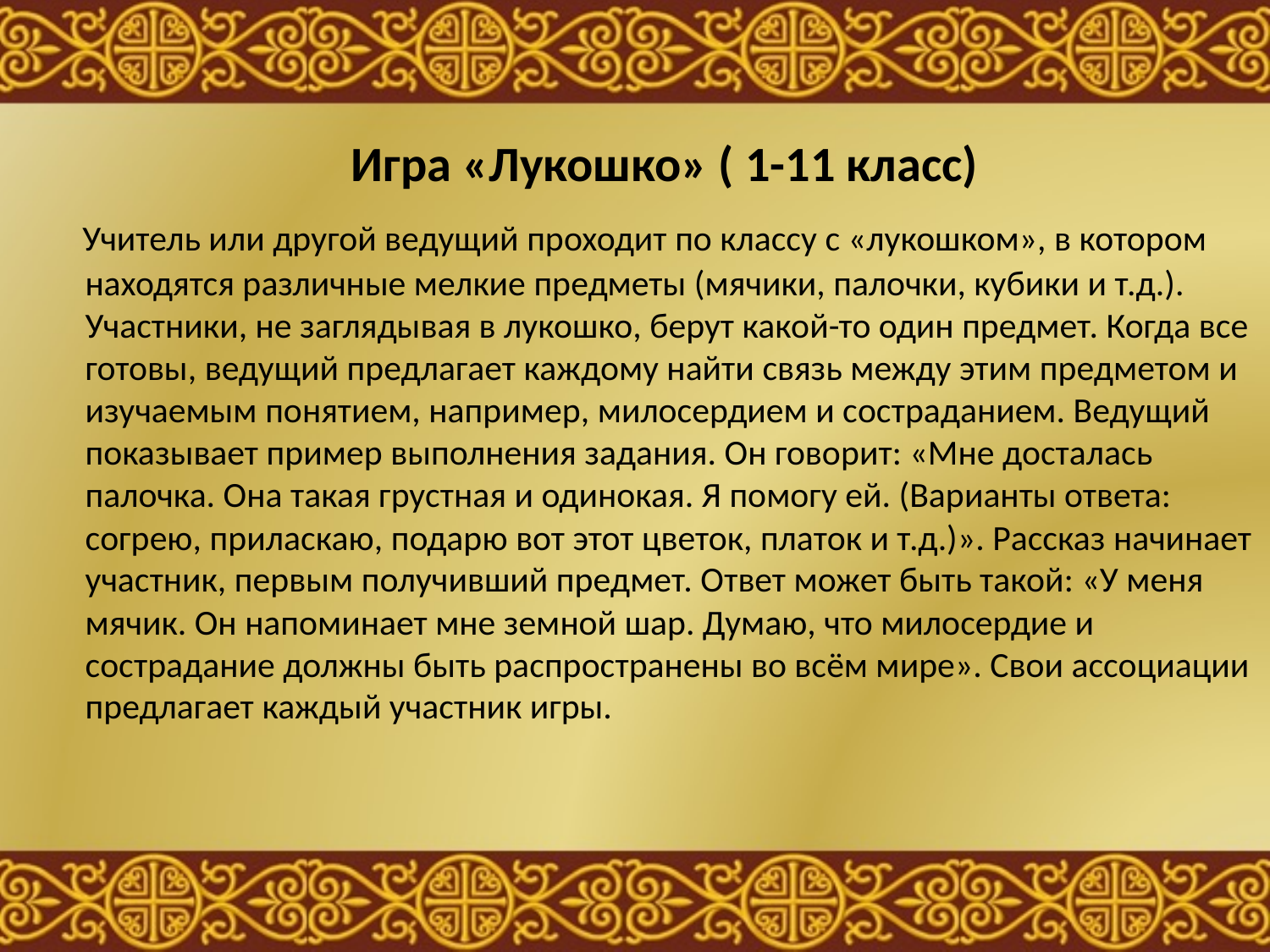

Игра «Лукошко» ( 1-11 класс)
    Учитель или другой ведущий проходит по классу с «лукошком», в котором находятся различные мелкие предметы (мячики, палочки, кубики и т.д.). Участники, не заглядывая в лукошко, берут какой-то один предмет. Когда все готовы, ведущий предлагает каждому найти связь между этим предметом и изучаемым понятием, например, милосердием и состраданием. Ведущий показывает пример выполнения задания. Он говорит: «Мне досталась палочка. Она такая грустная и одинокая. Я помогу ей. (Варианты ответа: согрею, приласкаю, подарю вот этот цветок, платок и т.д.)». Рассказ начинает участник, первым получивший предмет. Ответ может быть такой: «У меня мячик. Он напоминает мне земной шар. Думаю, что милосердие и сострадание должны быть распространены во всём мире». Свои ассоциации предлагает каждый участник игры.